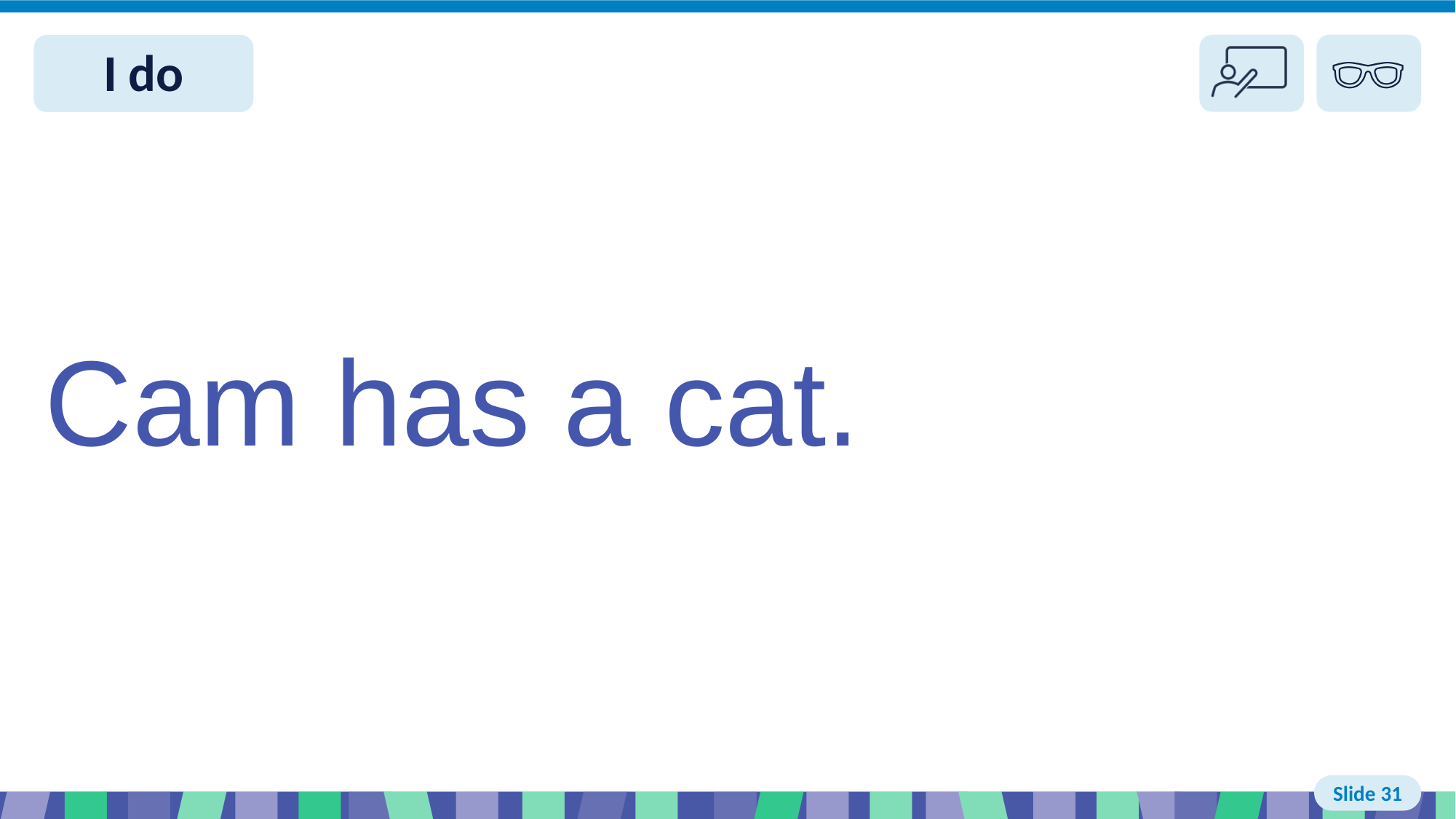

# Slide 31 I do read
Cam has a cat.